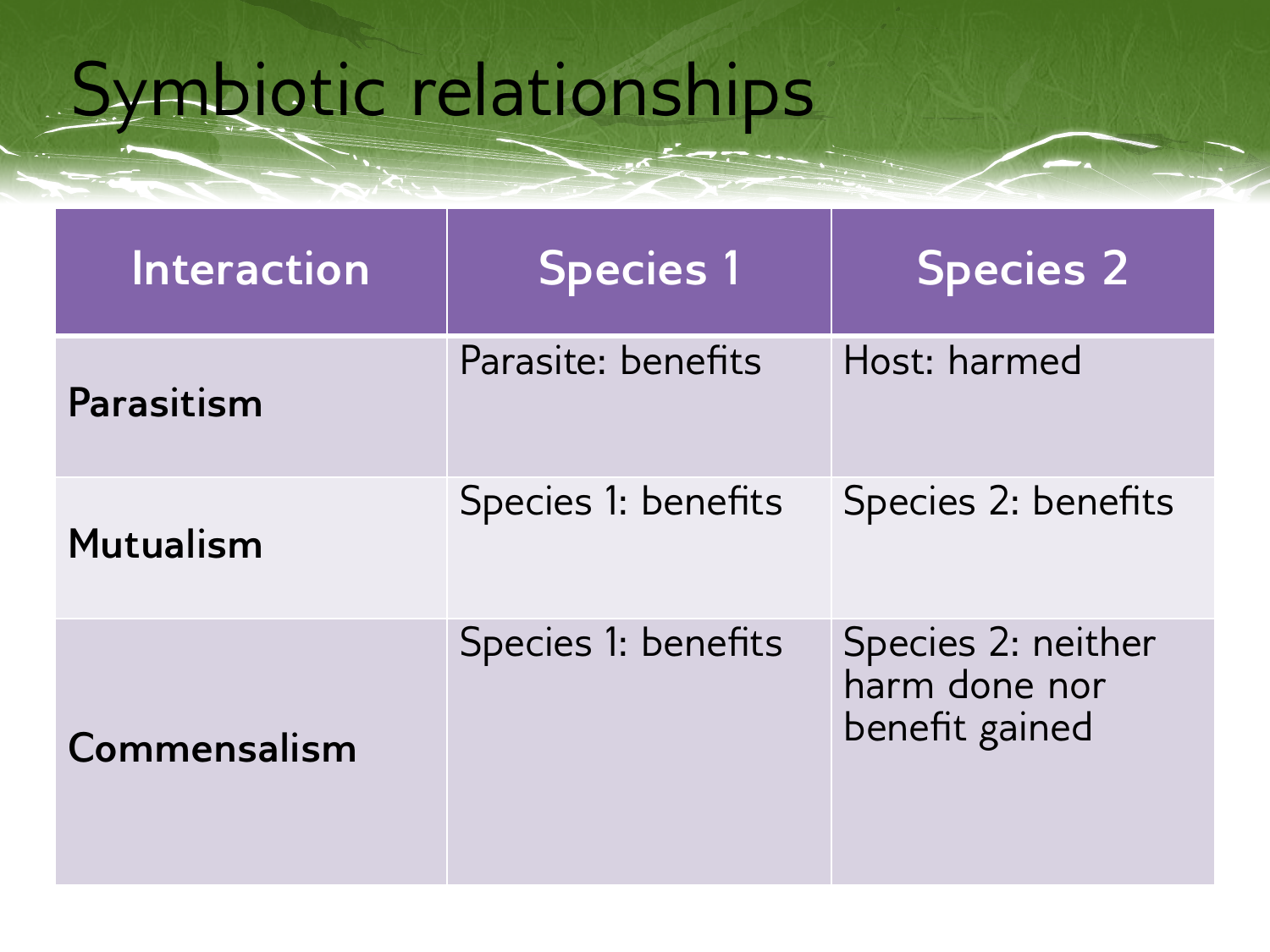

# Symbiotic relationships
| Interaction | Species 1 | Species 2 |
| --- | --- | --- |
| Parasitism | Parasite: benefits | Host: harmed |
| Mutualism | Species 1: benefits | Species 2: benefits |
| Commensalism | Species 1: benefits | Species 2: neither harm done nor benefit gained |